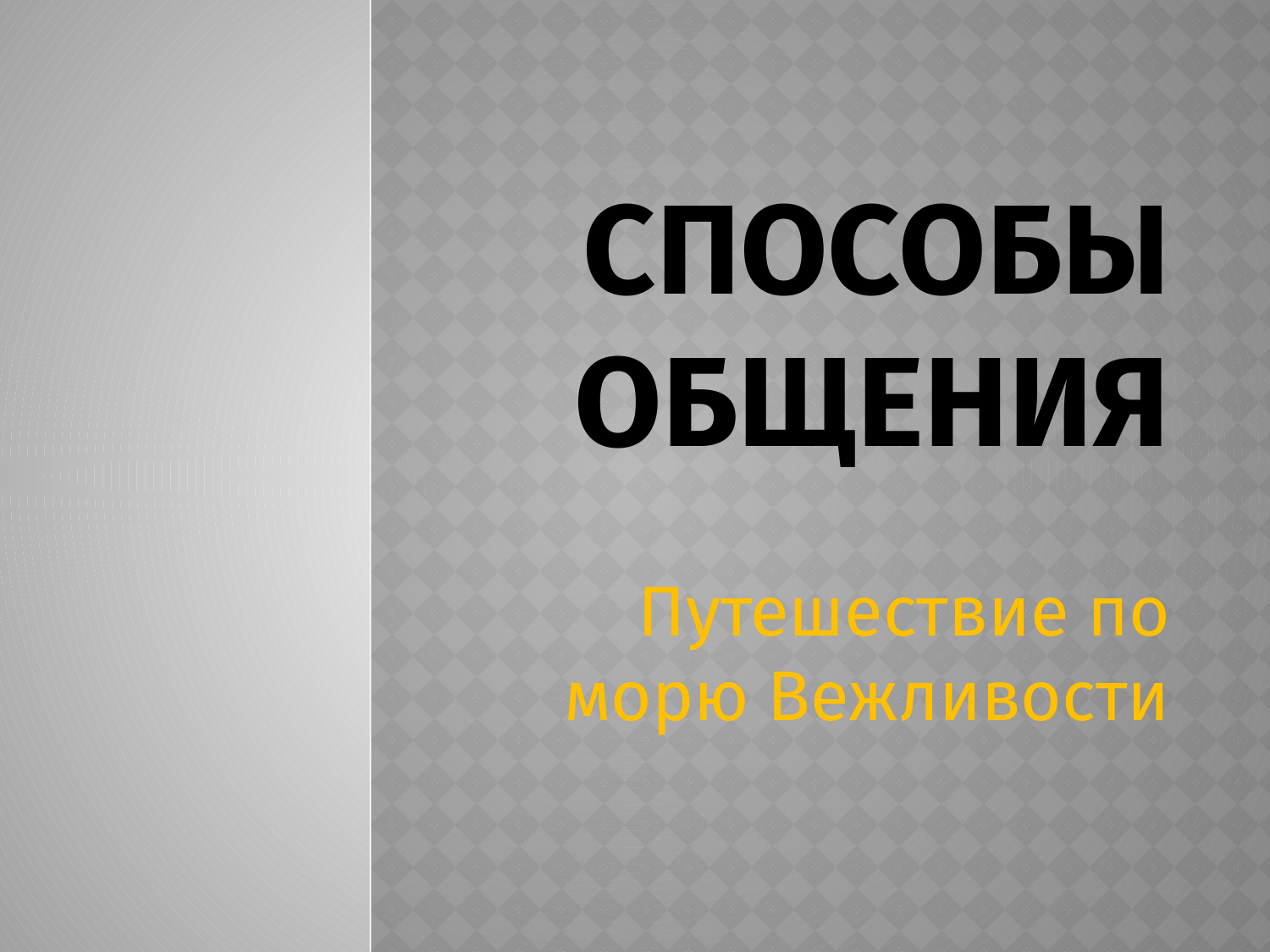

# Способы общения
Путешествие по морю Вежливости